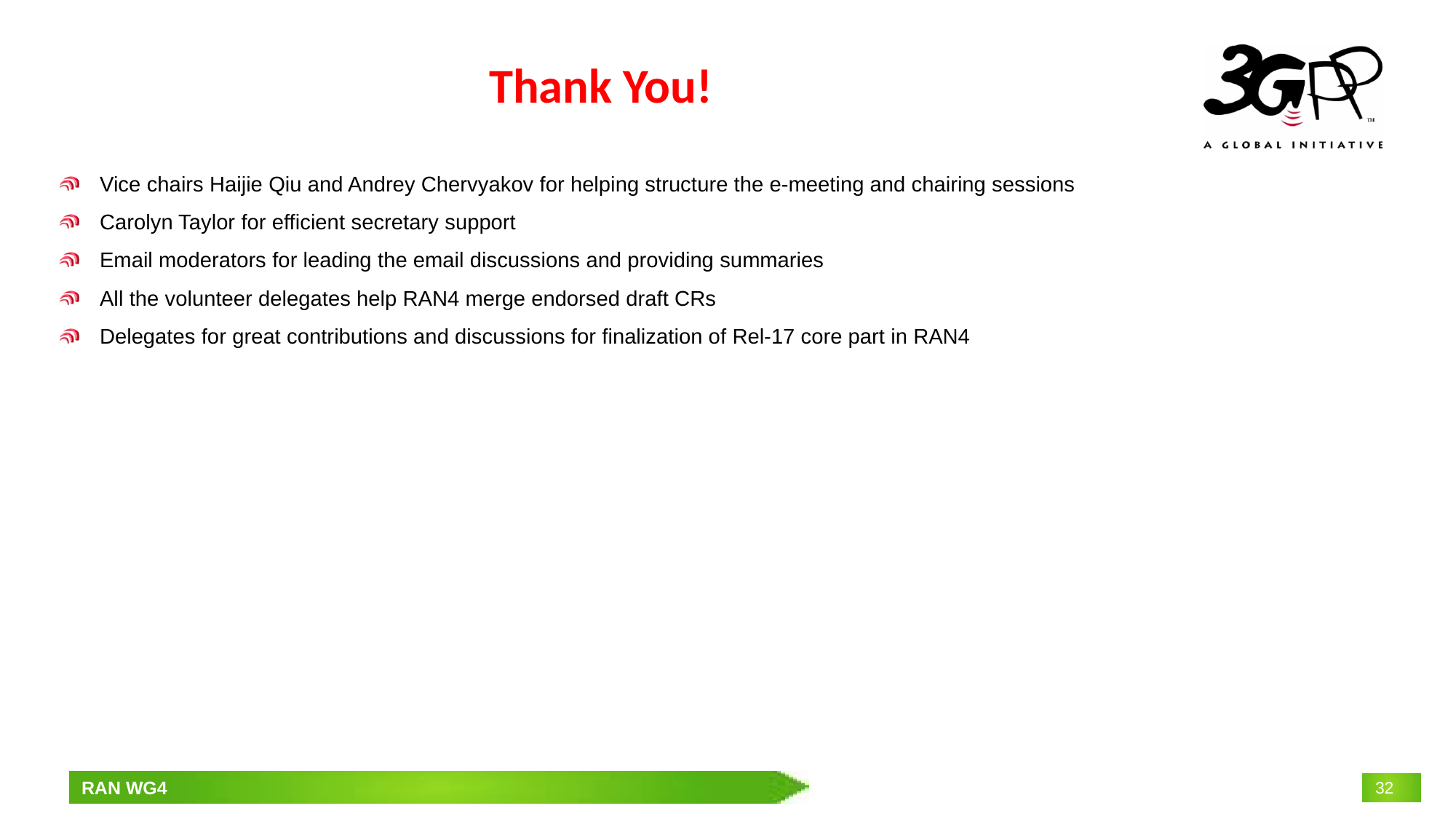

# Thank You!
Vice chairs Haijie Qiu and Andrey Chervyakov for helping structure the e-meeting and chairing sessions
Carolyn Taylor for efficient secretary support
Email moderators for leading the email discussions and providing summaries
All the volunteer delegates help RAN4 merge endorsed draft CRs
Delegates for great contributions and discussions for finalization of Rel-17 core part in RAN4